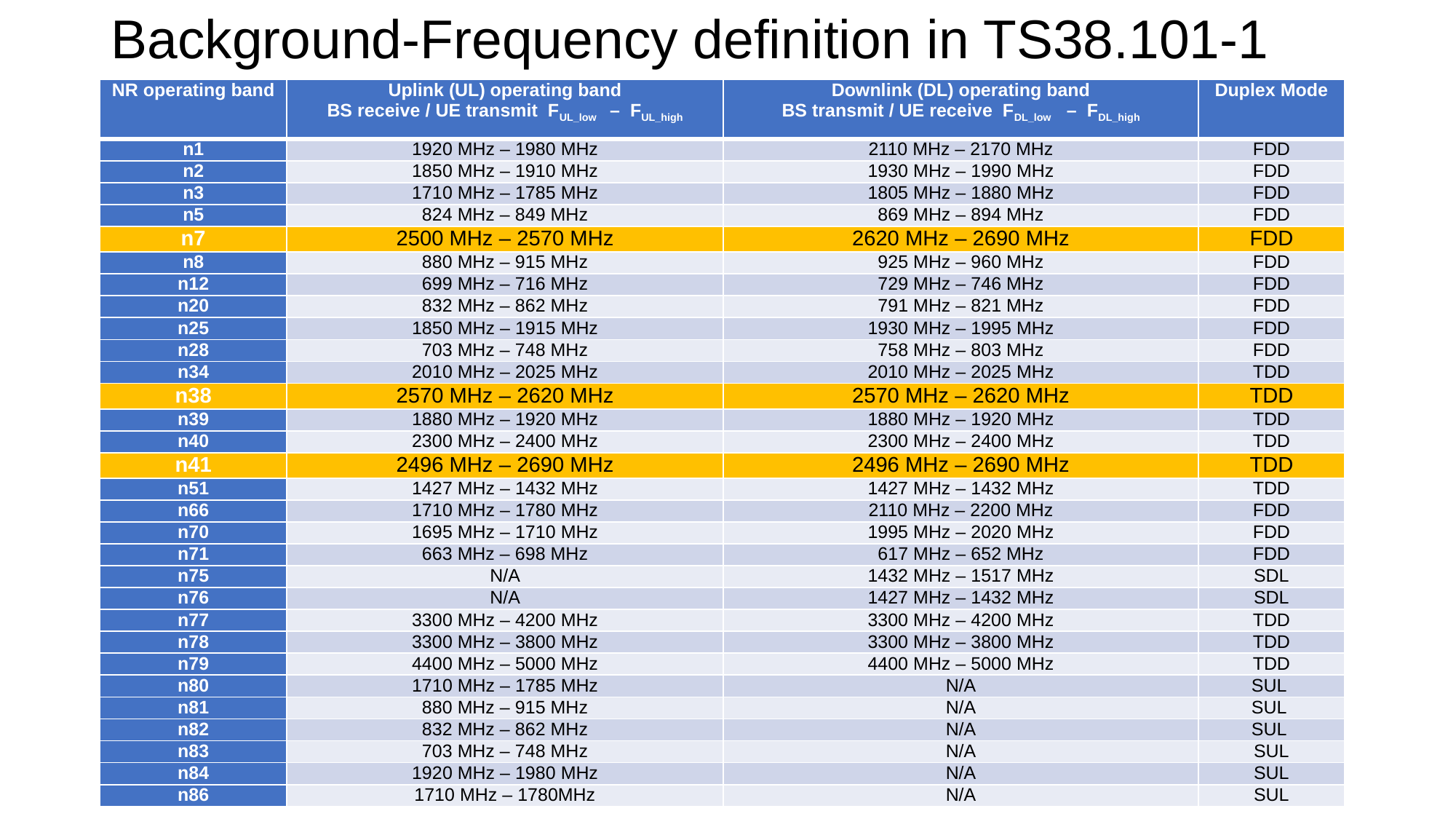

# Background-Frequency definition in TS38.101-1
| NR operating band | Uplink (UL) operating band BS receive / UE transmit FUL\_low – FUL\_high | Downlink (DL) operating band BS transmit / UE receive FDL\_low – FDL\_high | Duplex Mode |
| --- | --- | --- | --- |
| n1 | 1920 MHz – 1980 MHz | 2110 MHz – 2170 MHz | FDD |
| n2 | 1850 MHz – 1910 MHz | 1930 MHz – 1990 MHz | FDD |
| n3 | 1710 MHz – 1785 MHz | 1805 MHz – 1880 MHz | FDD |
| n5 | 824 MHz – 849 MHz | 869 MHz – 894 MHz | FDD |
| n7 | 2500 MHz – 2570 MHz | 2620 MHz – 2690 MHz | FDD |
| n8 | 880 MHz – 915 MHz | 925 MHz – 960 MHz | FDD |
| n12 | 699 MHz – 716 MHz | 729 MHz – 746 MHz | FDD |
| n20 | 832 MHz – 862 MHz | 791 MHz – 821 MHz | FDD |
| n25 | 1850 MHz – 1915 MHz | 1930 MHz – 1995 MHz | FDD |
| n28 | 703 MHz – 748 MHz | 758 MHz – 803 MHz | FDD |
| n34 | 2010 MHz – 2025 MHz | 2010 MHz – 2025 MHz | TDD |
| n38 | 2570 MHz – 2620 MHz | 2570 MHz – 2620 MHz | TDD |
| n39 | 1880 MHz – 1920 MHz | 1880 MHz – 1920 MHz | TDD |
| n40 | 2300 MHz – 2400 MHz | 2300 MHz – 2400 MHz | TDD |
| n41 | 2496 MHz – 2690 MHz | 2496 MHz – 2690 MHz | TDD |
| n51 | 1427 MHz – 1432 MHz | 1427 MHz – 1432 MHz | TDD |
| n66 | 1710 MHz – 1780 MHz | 2110 MHz – 2200 MHz | FDD |
| n70 | 1695 MHz – 1710 MHz | 1995 MHz – 2020 MHz | FDD |
| n71 | 663 MHz – 698 MHz | 617 MHz – 652 MHz | FDD |
| n75 | N/A | 1432 MHz – 1517 MHz | SDL |
| n76 | N/A | 1427 MHz – 1432 MHz | SDL |
| n77 | 3300 MHz – 4200 MHz | 3300 MHz – 4200 MHz | TDD |
| n78 | 3300 MHz – 3800 MHz | 3300 MHz – 3800 MHz | TDD |
| n79 | 4400 MHz – 5000 MHz | 4400 MHz – 5000 MHz | TDD |
| n80 | 1710 MHz – 1785 MHz | N/A | SUL |
| n81 | 880 MHz – 915 MHz | N/A | SUL |
| n82 | 832 MHz – 862 MHz | N/A | SUL |
| n83 | 703 MHz – 748 MHz | N/A | SUL |
| n84 | 1920 MHz – 1980 MHz | N/A | SUL |
| n86 | 1710 MHz – 1780MHz | N/A | SUL |